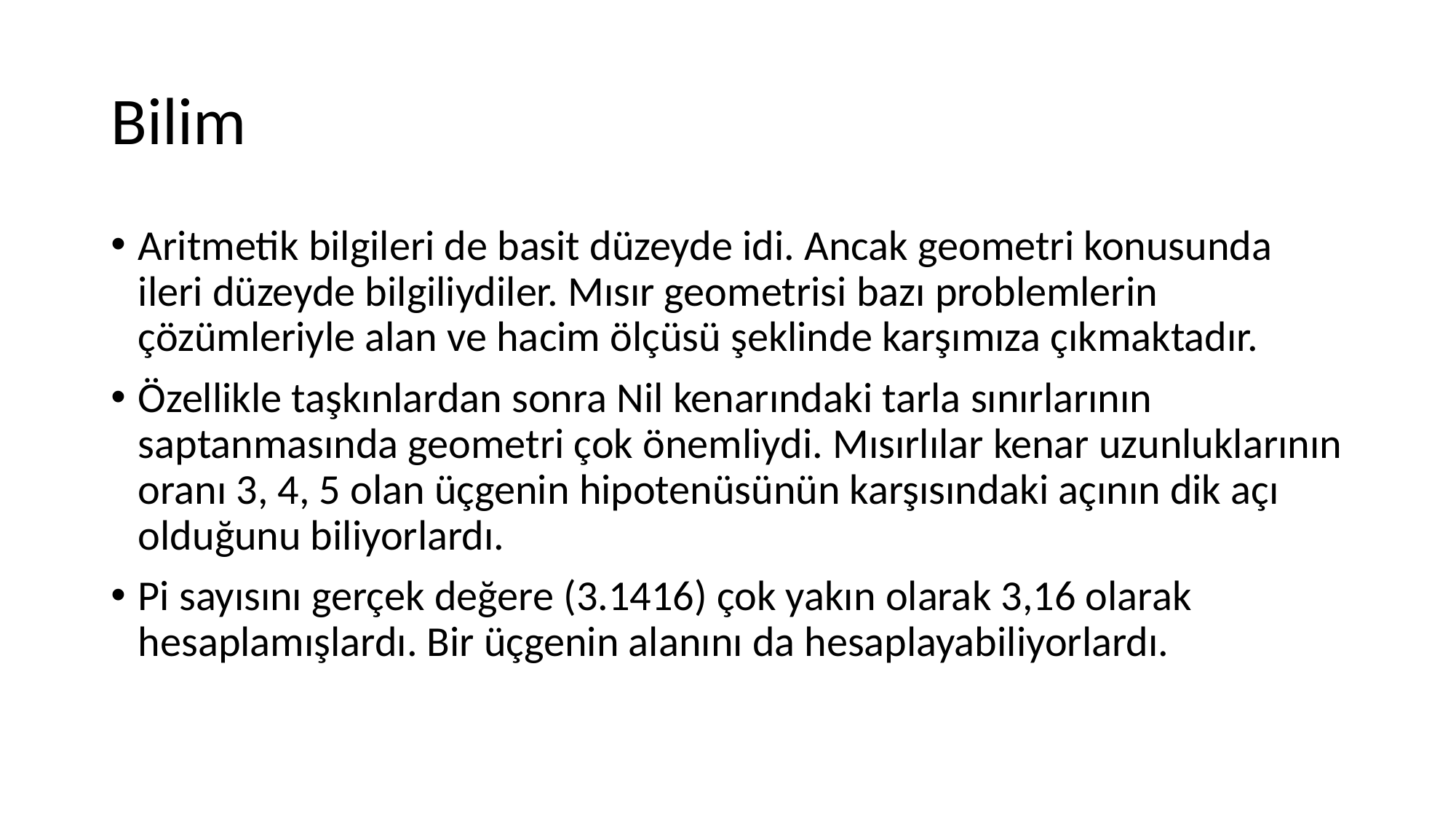

# Bilim
Aritmetik bilgileri de basit düzeyde idi. Ancak geometri konusunda ileri düzeyde bilgiliydiler. Mısır geometrisi bazı problemlerin çözümleriyle alan ve hacim ölçüsü şeklinde karşımıza çıkmaktadır.
Özellikle taşkınlardan sonra Nil kenarındaki tarla sınırlarının saptanmasında geometri çok önemliydi. Mısırlılar kenar uzunluklarının oranı 3, 4, 5 olan üçgenin hipotenüsünün karşısındaki açının dik açı olduğunu biliyorlardı.
Pi sayısını gerçek değere (3.1416) çok yakın olarak 3,16 olarak hesaplamışlardı. Bir üçgenin alanını da hesaplayabiliyorlardı.